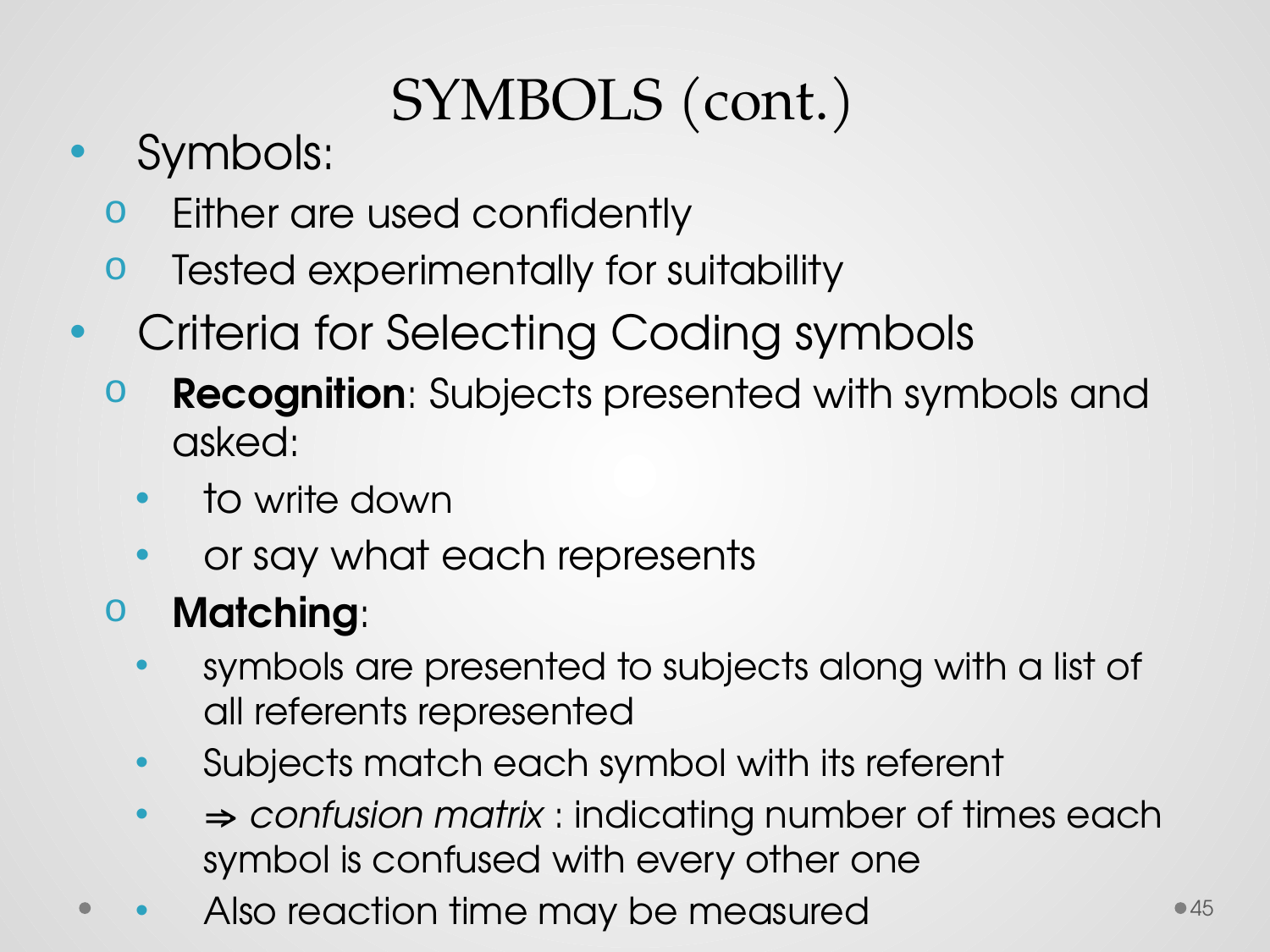

# SYMBOLS (cont.)

Symbols:
Either are used confidently
Tested experimentally for suitability
Criteria for Selecting Coding symbols
Recognition: Subjects presented with symbols and asked:
to write down
or say what each represents
Matching:
symbols are presented to subjects along with a list of all referents represented
Subjects match each symbol with its referent
⇒ confusion matrix : indicating number of times each symbol is confused with every other one
Also reaction time may be measured
45